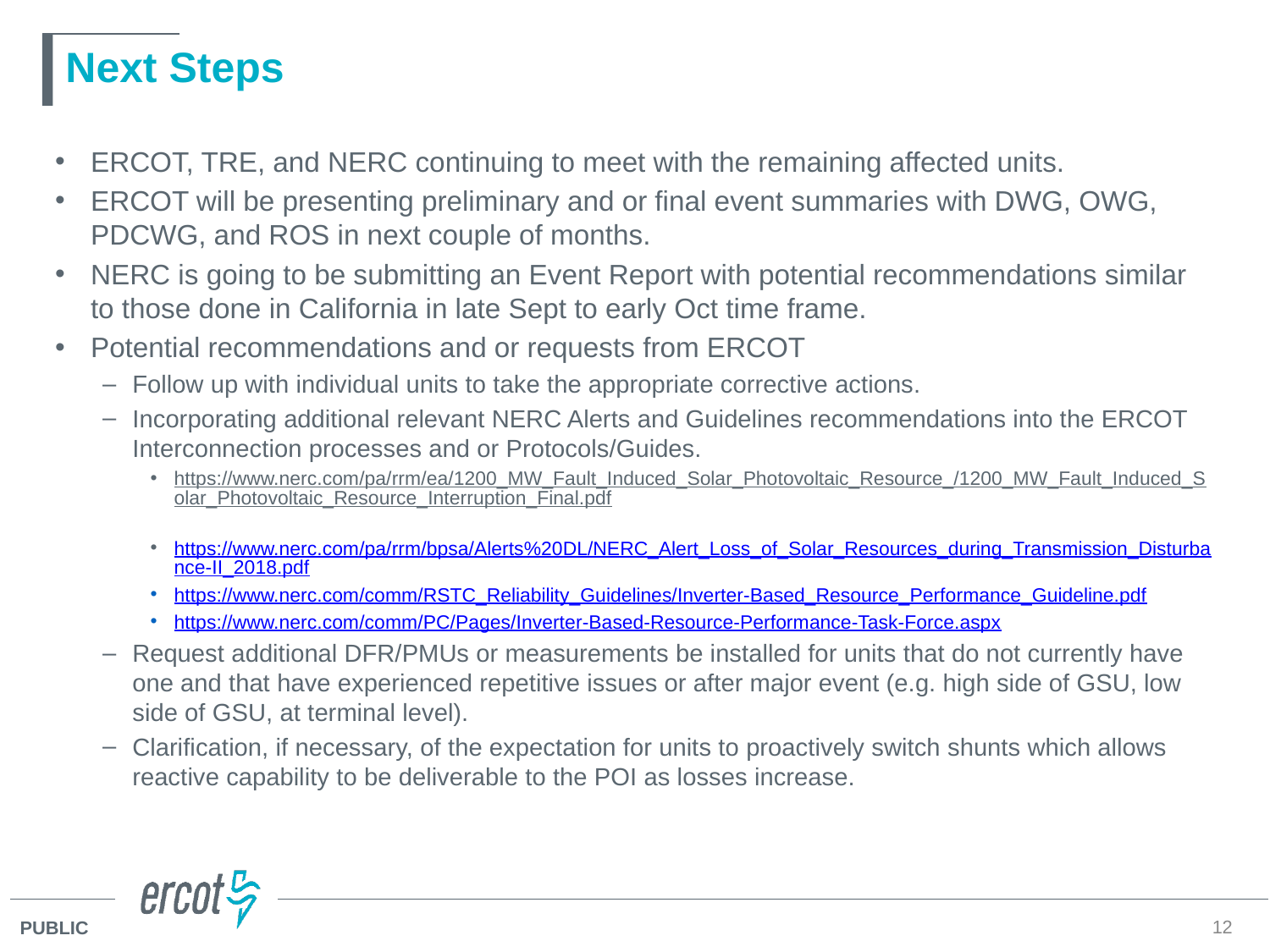

# Next Steps
ERCOT, TRE, and NERC continuing to meet with the remaining affected units.
ERCOT will be presenting preliminary and or final event summaries with DWG, OWG, PDCWG, and ROS in next couple of months.
NERC is going to be submitting an Event Report with potential recommendations similar to those done in California in late Sept to early Oct time frame.
Potential recommendations and or requests from ERCOT
Follow up with individual units to take the appropriate corrective actions.
Incorporating additional relevant NERC Alerts and Guidelines recommendations into the ERCOT Interconnection processes and or Protocols/Guides.
https://www.nerc.com/pa/rrm/ea/1200_MW_Fault_Induced_Solar_Photovoltaic_Resource_/1200_MW_Fault_Induced_Solar_Photovoltaic_Resource_Interruption_Final.pdf
https://www.nerc.com/pa/rrm/bpsa/Alerts%20DL/NERC_Alert_Loss_of_Solar_Resources_during_Transmission_Disturbance-II_2018.pdf
https://www.nerc.com/comm/RSTC_Reliability_Guidelines/Inverter-Based_Resource_Performance_Guideline.pdf
https://www.nerc.com/comm/PC/Pages/Inverter-Based-Resource-Performance-Task-Force.aspx
Request additional DFR/PMUs or measurements be installed for units that do not currently have one and that have experienced repetitive issues or after major event (e.g. high side of GSU, low side of GSU, at terminal level).
Clarification, if necessary, of the expectation for units to proactively switch shunts which allows reactive capability to be deliverable to the POI as losses increase.

12